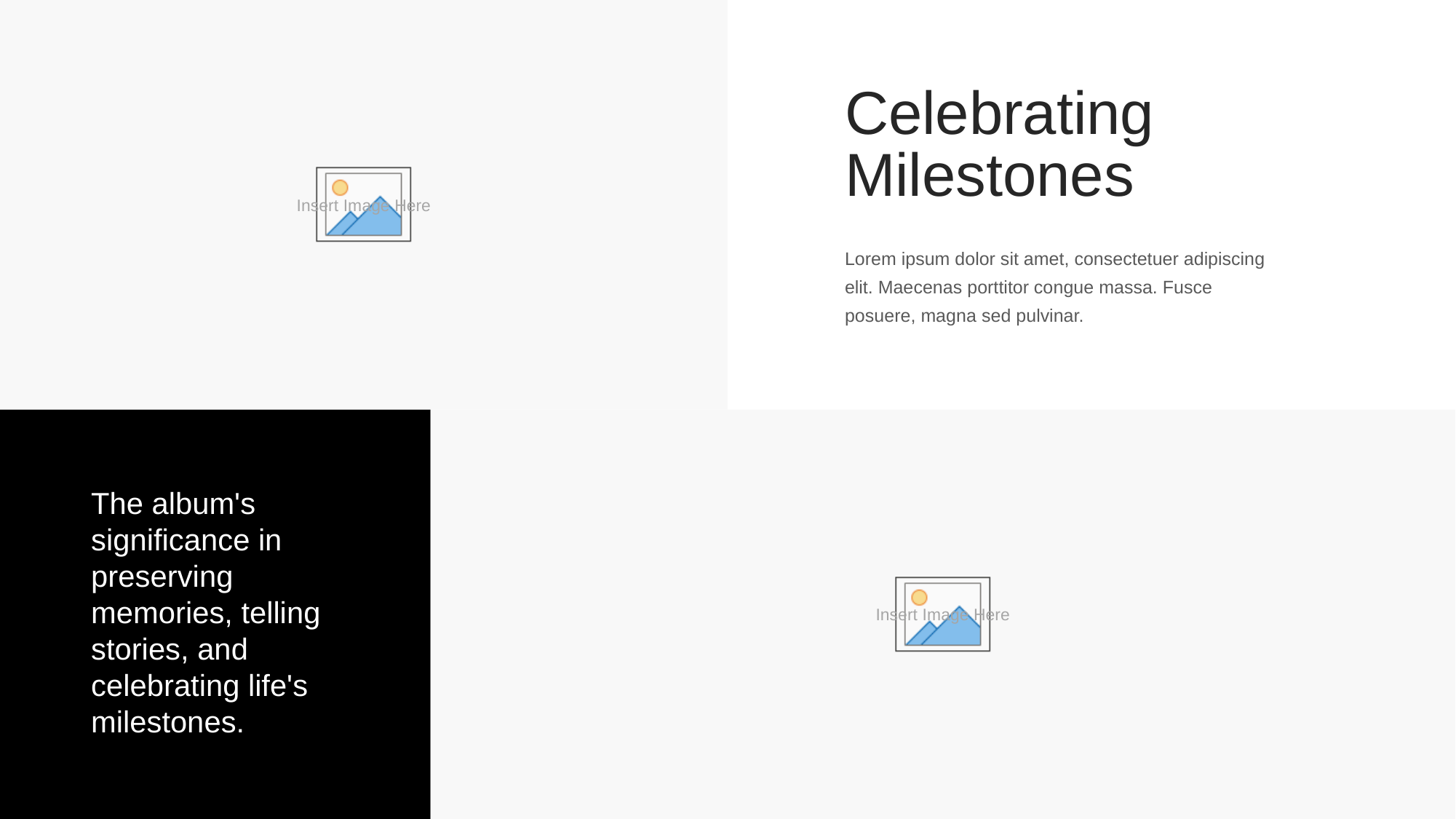

Celebrating Milestones
Lorem ipsum dolor sit amet, consectetuer adipiscing elit. Maecenas porttitor congue massa. Fusce posuere, magna sed pulvinar.

The album's significance in preserving memories, telling stories, and celebrating life's milestones.